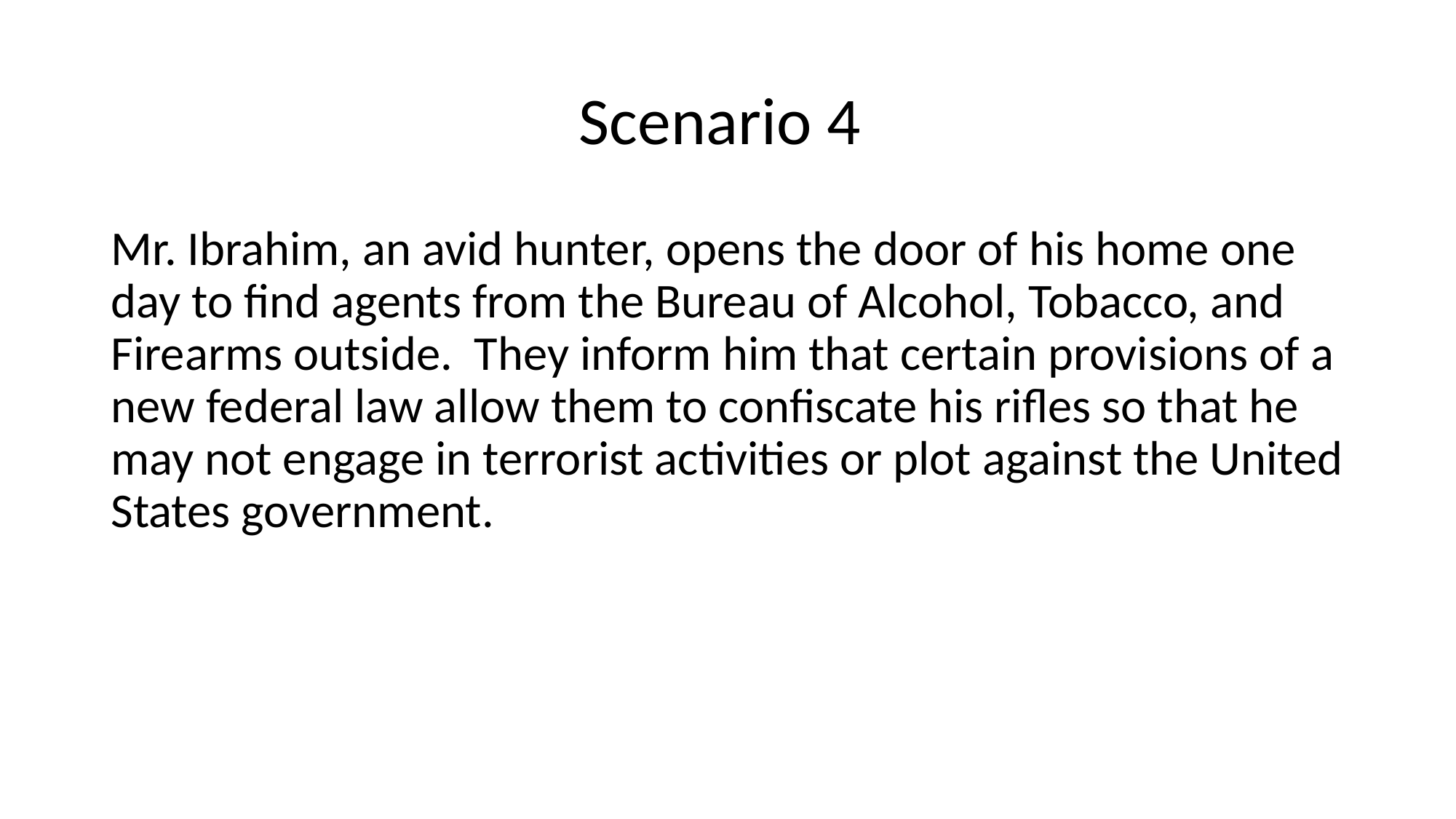

# Scenario 4
Mr. Ibrahim, an avid hunter, opens the door of his home one day to find agents from the Bureau of Alcohol, Tobacco, and Firearms outside.  They inform him that certain provisions of a new federal law allow them to confiscate his rifles so that he may not engage in terrorist activities or plot against the United States government.